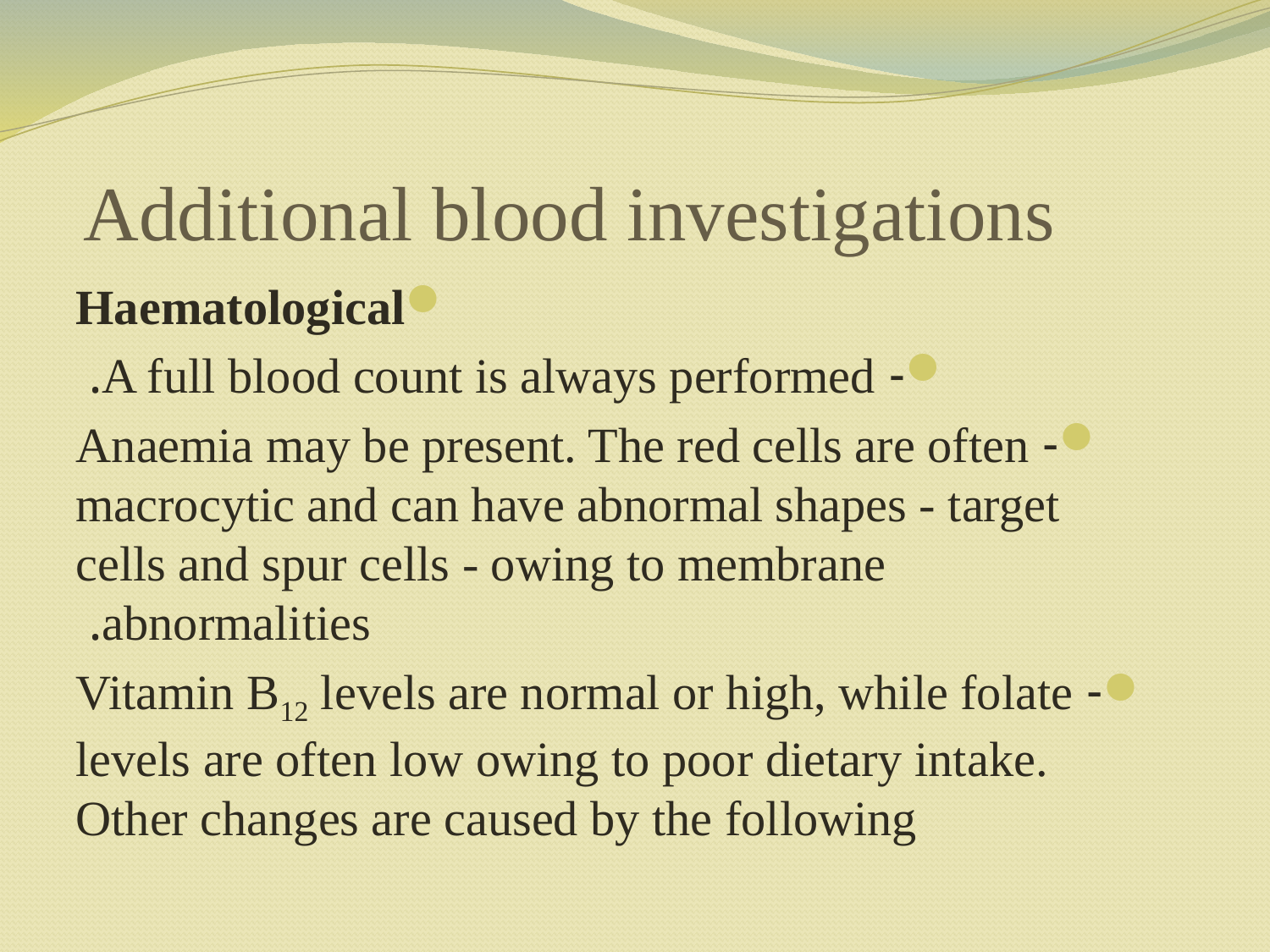

# Additional blood investigations
Haematological
- A full blood count is always performed.
- Anaemia may be present. The red cells are often macrocytic and can have abnormal shapes - target cells and spur cells - owing to membrane abnormalities.
- Vitamin B12 levels are normal or high, while folate levels are often low owing to poor dietary intake. Other changes are caused by the following